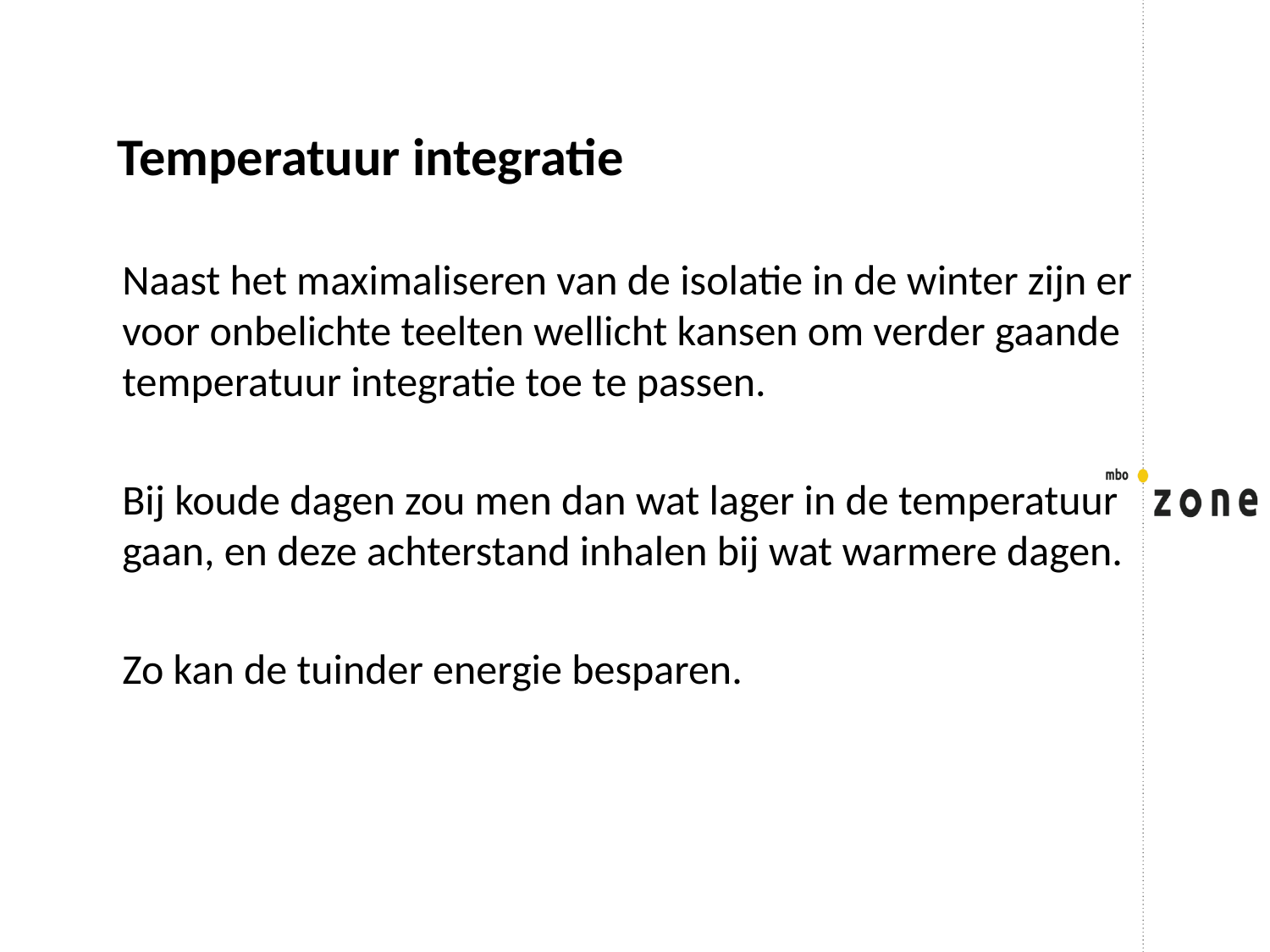

Temperatuur integratie
Naast het maximaliseren van de isolatie in de winter zijn er voor onbelichte teelten wellicht kansen om verder gaande temperatuur integratie toe te passen.

Bij koude dagen zou men dan wat lager in de temperatuur gaan, en deze achterstand inhalen bij wat warmere dagen.

Zo kan de tuinder energie besparen.